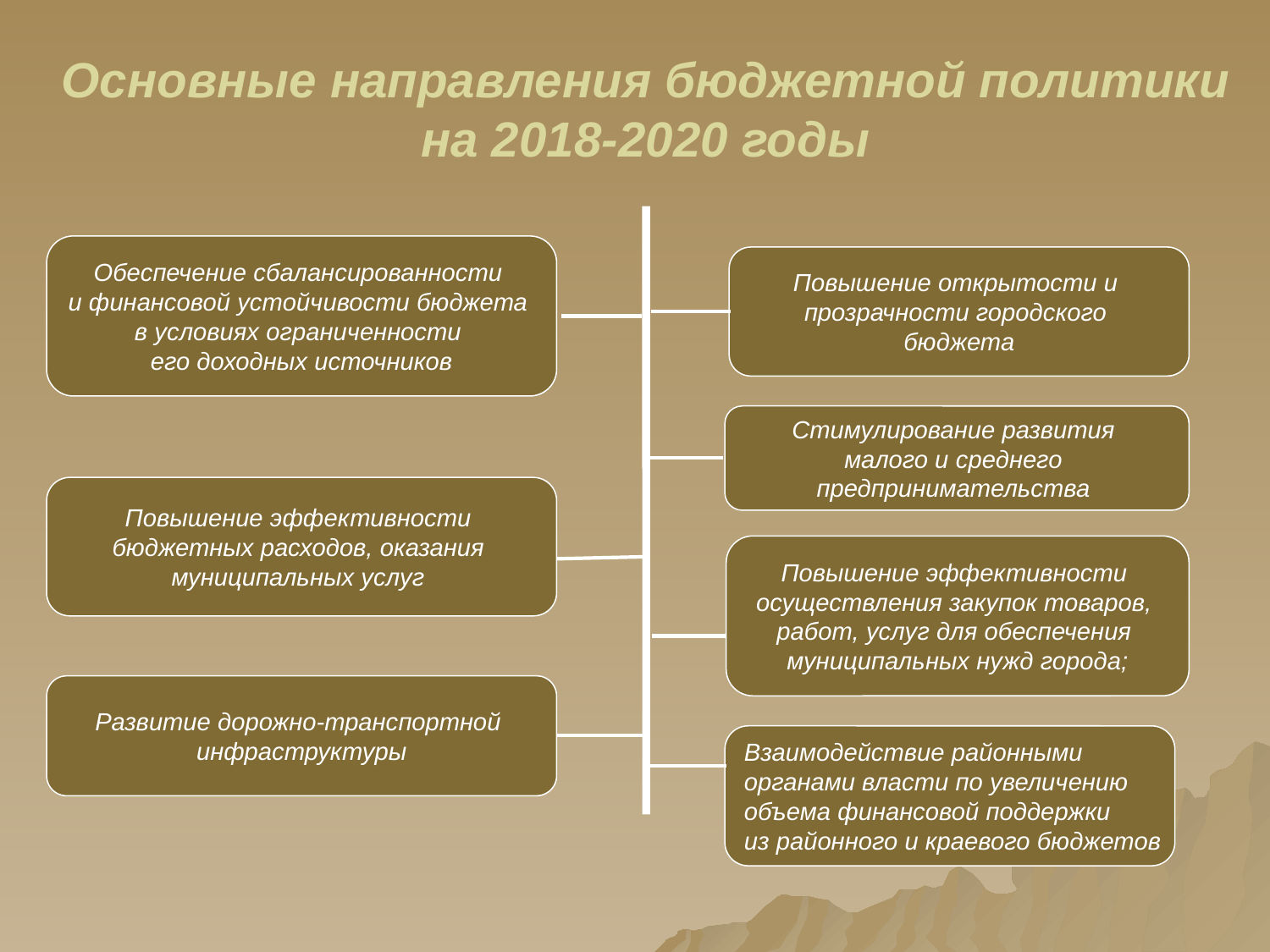

Основные направления бюджетной политики на 2018-2020 годы

Обеспечение сбалансированности
и финансовой устойчивости бюджета
 в условиях ограниченности
его доходных источников
Повышение открытости и
прозрачности городского
бюджета

Стимулирование развития
малого и среднего
предпринимательства

Повышение эффективности
бюджетных расходов, оказания
муниципальных услуг
Повышение эффективности
осуществления закупок товаров,
работ, услуг для обеспечения
муниципальных нужд города;
Развитие дорожно-транспортной
инфраструктуры
Взаимодействие районными
органами власти по увеличению
объема финансовой поддержки
из районного и краевого бюджетов